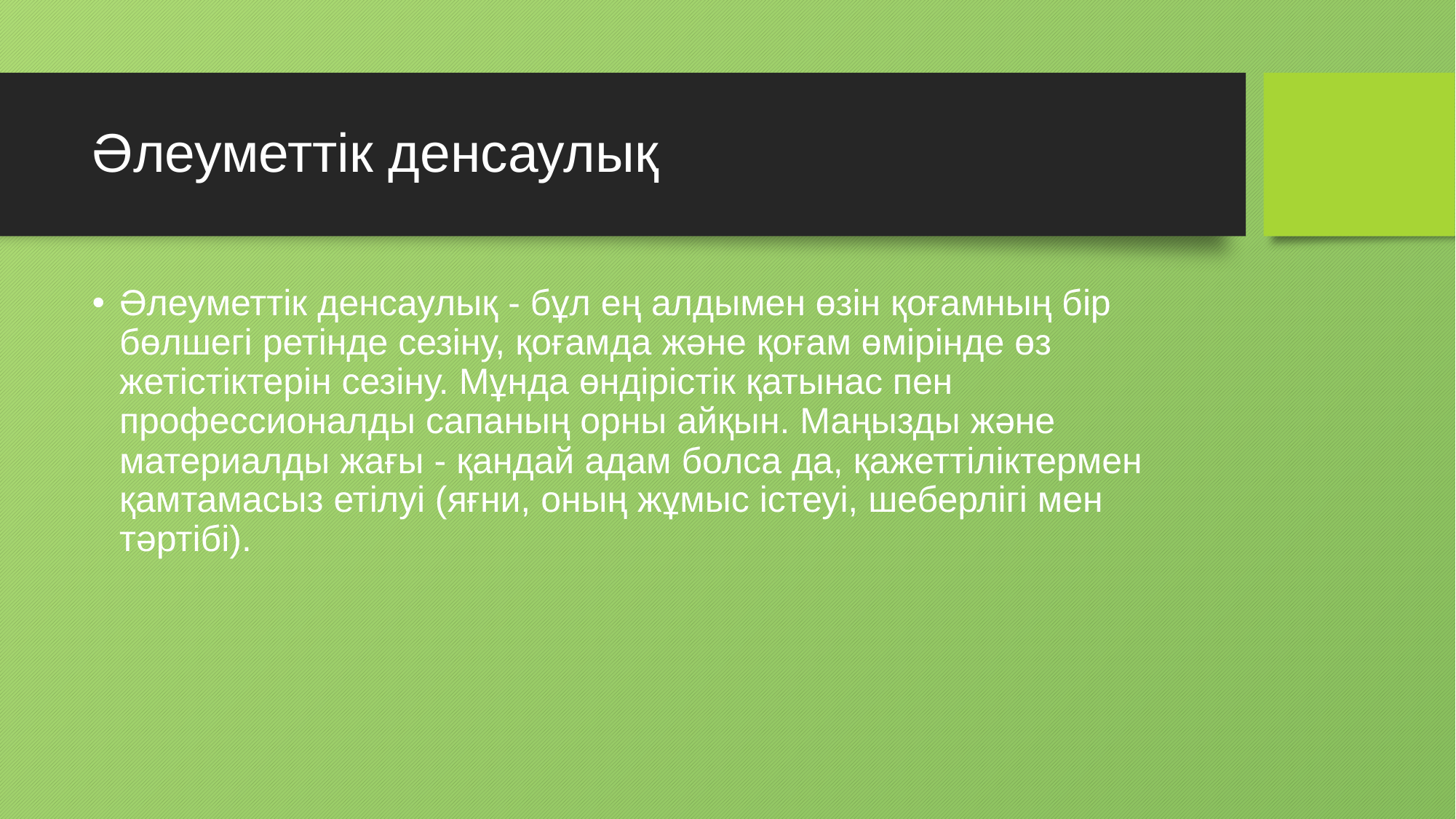

# Әлеуметтік денсаулық
Әлеуметтік денсаулық - бұл ең алдымен өзін қоғамның бір бөлшегі ретінде сезіну, қоғамда және қоғам өмірінде өз жетістіктерін сезіну. Мұнда өндірістік қатынас пен профессионалды сапаның орны айқын. Маңызды және материалды жағы - қандай адам болса да, қажеттіліктермен қамтамасыз етілуі (яғни, оның жұмыс істеуі, шеберлігі мен тәртібі).